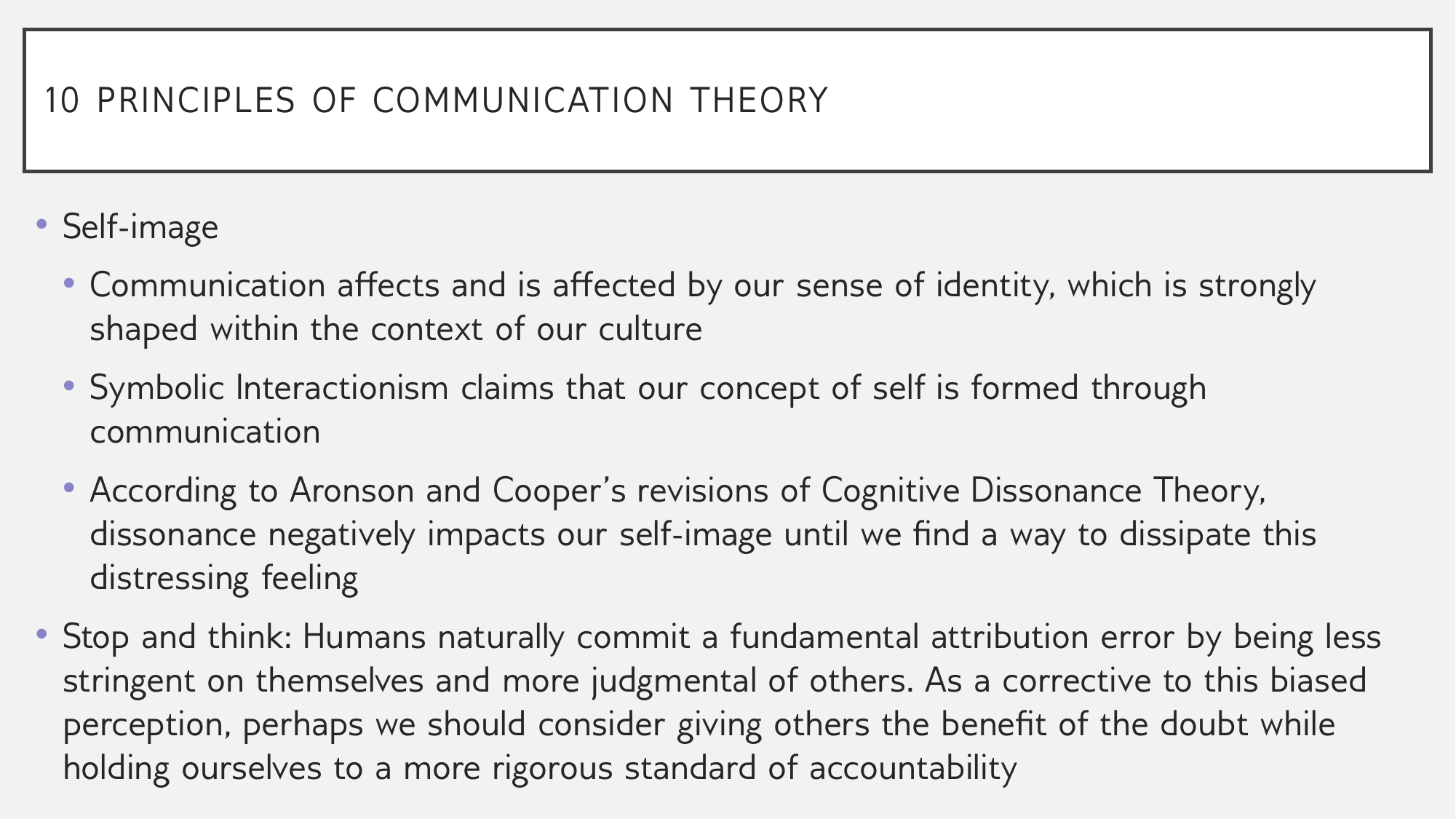

# 10 Principles of Communication Theory
Self-image
Communication affects and is affected by our sense of identity, which is strongly shaped within the context of our culture
Symbolic Interactionism claims that our concept of self is formed through communication
According to Aronson and Cooper’s revisions of Cognitive Dissonance Theory, dissonance negatively impacts our self-image until we find a way to dissipate this distressing feeling
Stop and think: Humans naturally commit a fundamental attribution error by being less stringent on themselves and more judgmental of others. As a corrective to this biased perception, perhaps we should consider giving others the benefit of the doubt while holding ourselves to a more rigorous standard of accountability